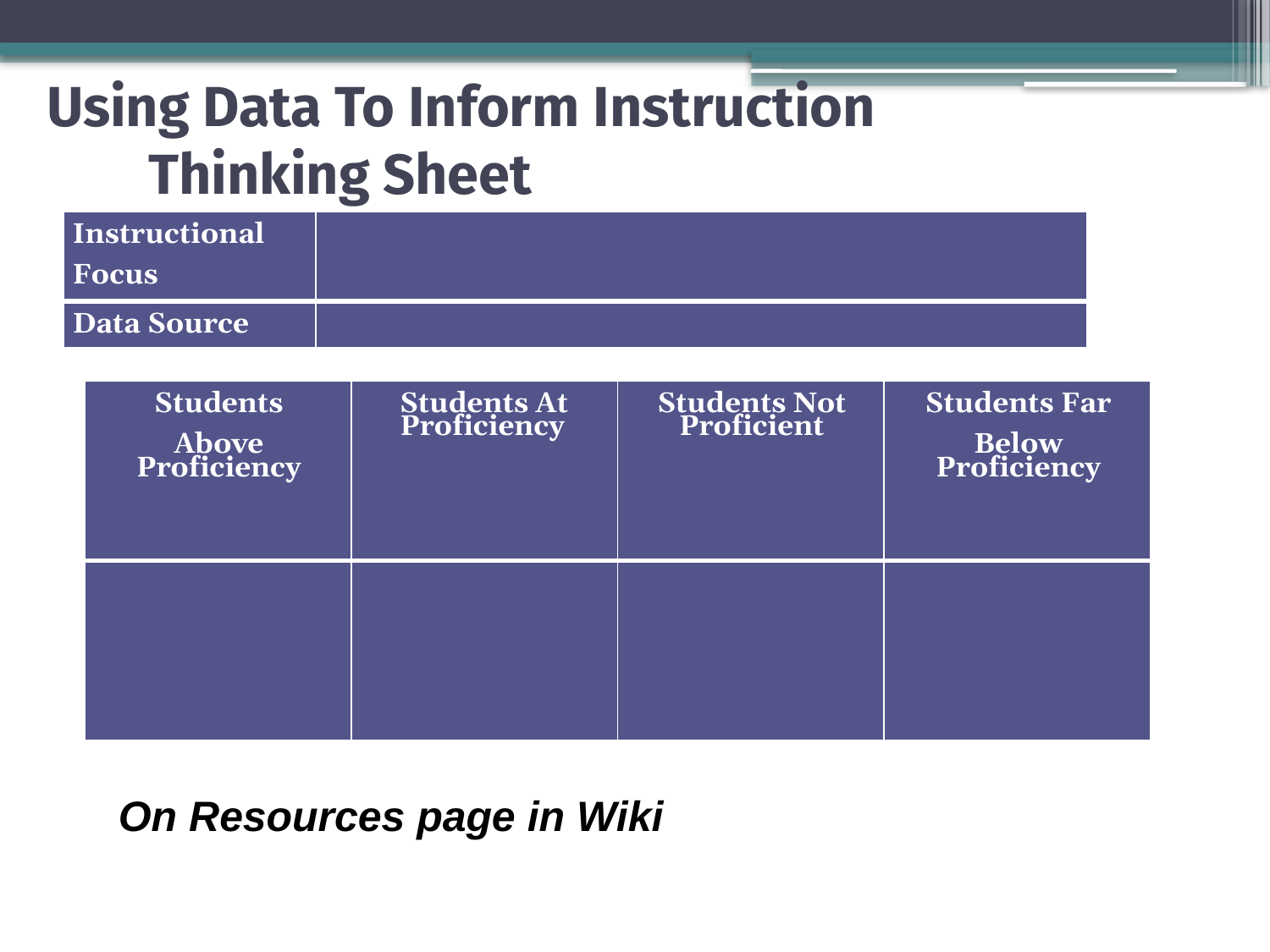

# Using Data To Inform Instruction Thinking Sheet
| Instructional Focus |  |
| --- | --- |
| Data Source |  |
| Students Above Proficiency | Students At Proficiency | Students Not Proficient | Students Far Below Proficiency |
| --- | --- | --- | --- |
|  |  |  |  |
On Resources page in Wiki